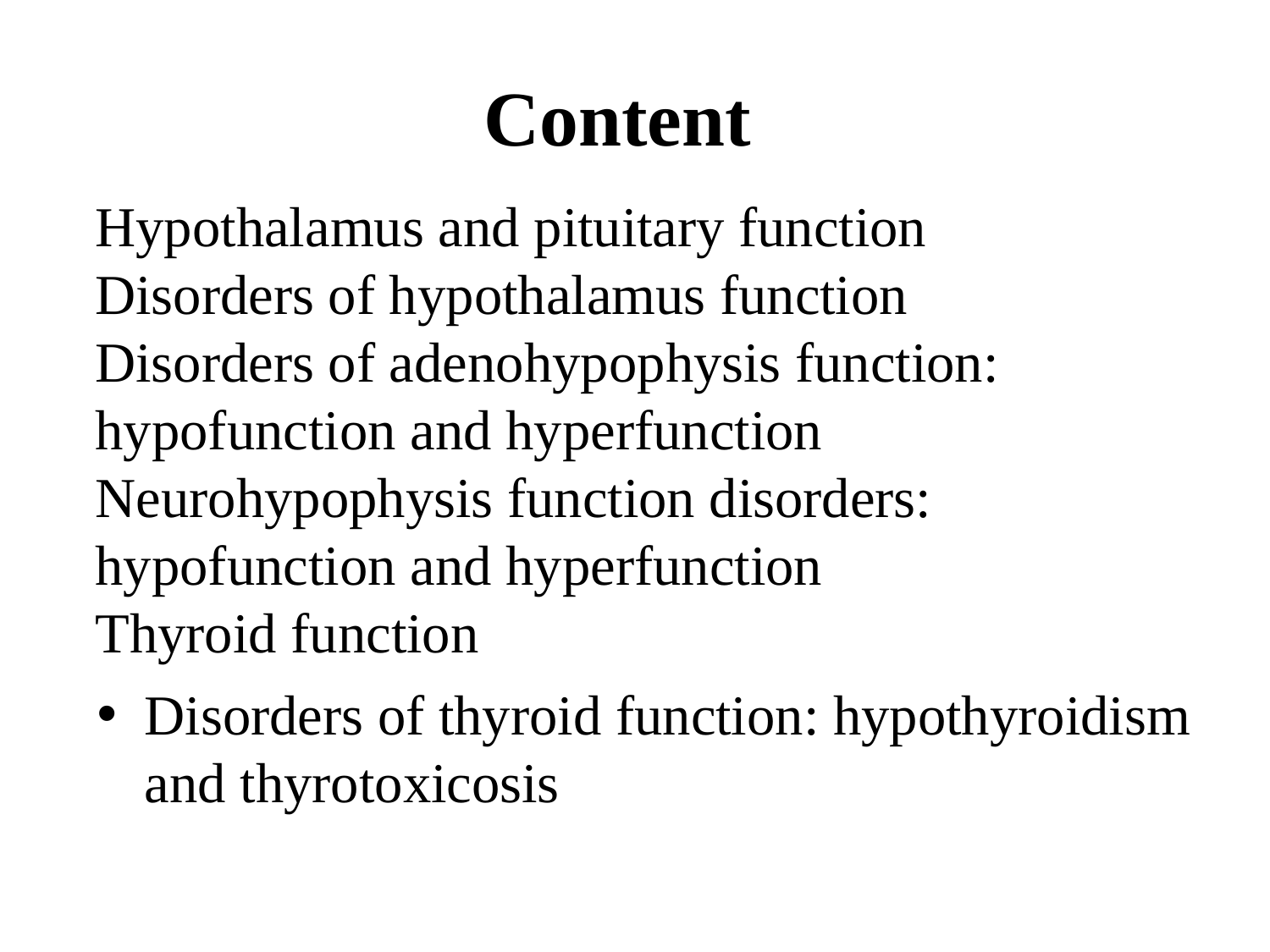

# Content

Hypothalamus and pituitary function
Disorders of hypothalamus function
Disorders of adenohypophysis function: hypofunction and hyperfunction
Neurohypophysis function disorders: hypofunction and hyperfunction
Thyroid function
Disorders of thyroid function: hypothyroidism and thyrotoxicosis